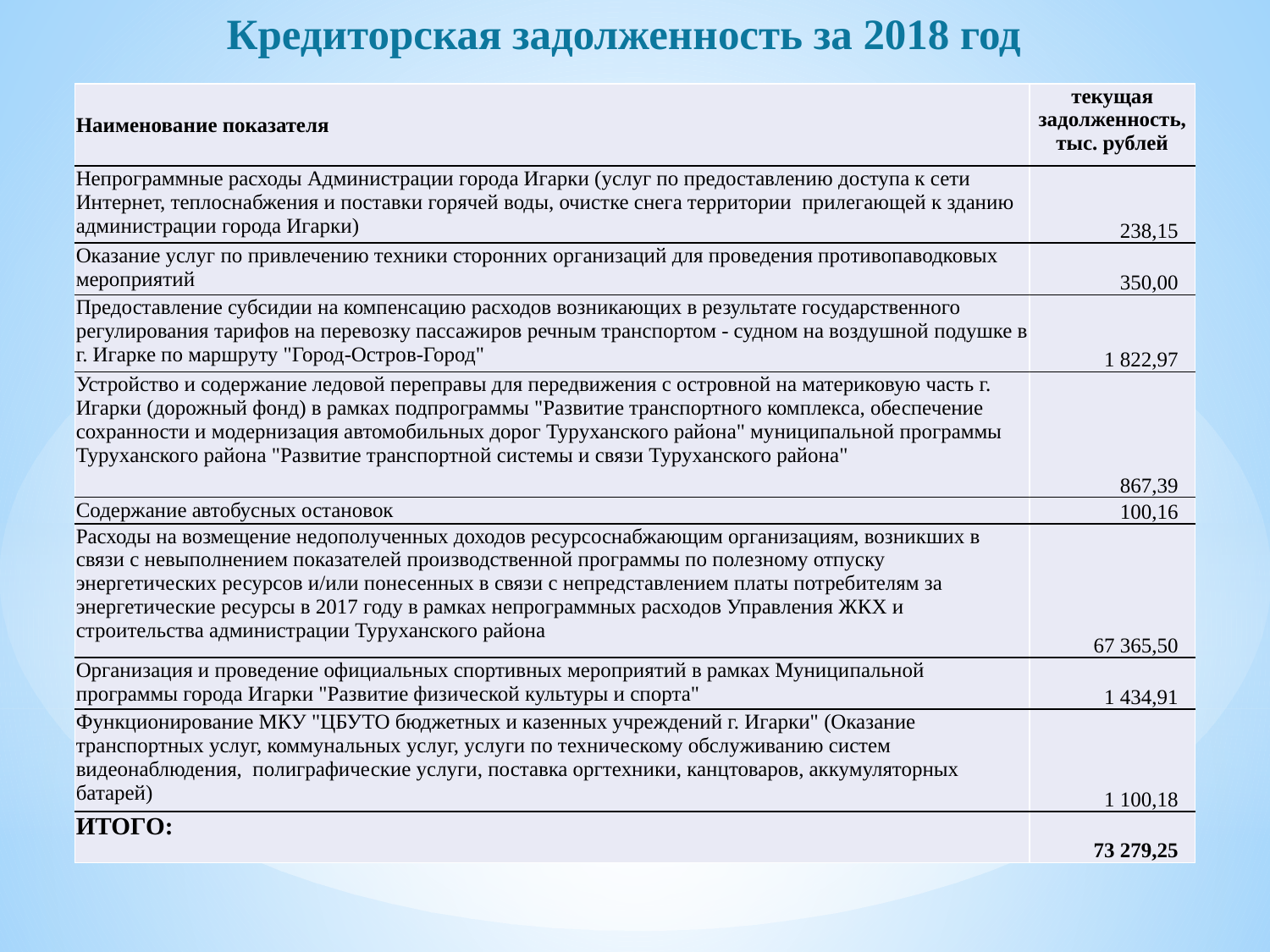

Кредиторская задолженность за 2018 год
| Наименование показателя | текущая задолженность, тыс. рублей |
| --- | --- |
| Непрограммные расходы Администрации города Игарки (услуг по предоставлению доступа к сети Интернет, теплоснабжения и поставки горячей воды, очистке снега территории прилегающей к зданию администрации города Игарки) | 238,15 |
| Оказание услуг по привлечению техники сторонних организаций для проведения противопаводковых мероприятий | 350,00 |
| Предоставление субсидии на компенсацию расходов возникающих в результате государственного регулирования тарифов на перевозку пассажиров речным транспортом - судном на воздушной подушке в г. Игарке по маршруту "Город-Остров-Город" | 1 822,97 |
| Устройство и содержание ледовой переправы для передвижения с островной на материковую часть г. Игарки (дорожный фонд) в рамках подпрограммы "Развитие транспортного комплекса, обеспечение сохранности и модернизация автомобильных дорог Туруханского района" муниципальной программы Туруханского района "Развитие транспортной системы и связи Туруханского района" | 867,39 |
| Содержание автобусных остановок | 100,16 |
| Расходы на возмещение недополученных доходов ресурсоснабжающим организациям, возникших в связи с невыполнением показателей производственной программы по полезному отпуску энергетических ресурсов и/или понесенных в связи с непредставлением платы потребителям за энергетические ресурсы в 2017 году в рамках непрограммных расходов Управления ЖКХ и строительства администрации Туруханского района | 67 365,50 |
| Организация и проведение официальных спортивных мероприятий в рамках Муниципальной программы города Игарки "Развитие физической культуры и спорта" | 1 434,91 |
| Функционирование МКУ "ЦБУТО бюджетных и казенных учреждений г. Игарки" (Оказание транспортных услуг, коммунальных услуг, услуги по техническому обслуживанию систем видеонаблюдения, полиграфические услуги, поставка оргтехники, канцтоваров, аккумуляторных батарей) | 1 100,18 |
| ИТОГО: | 73 279,25 |